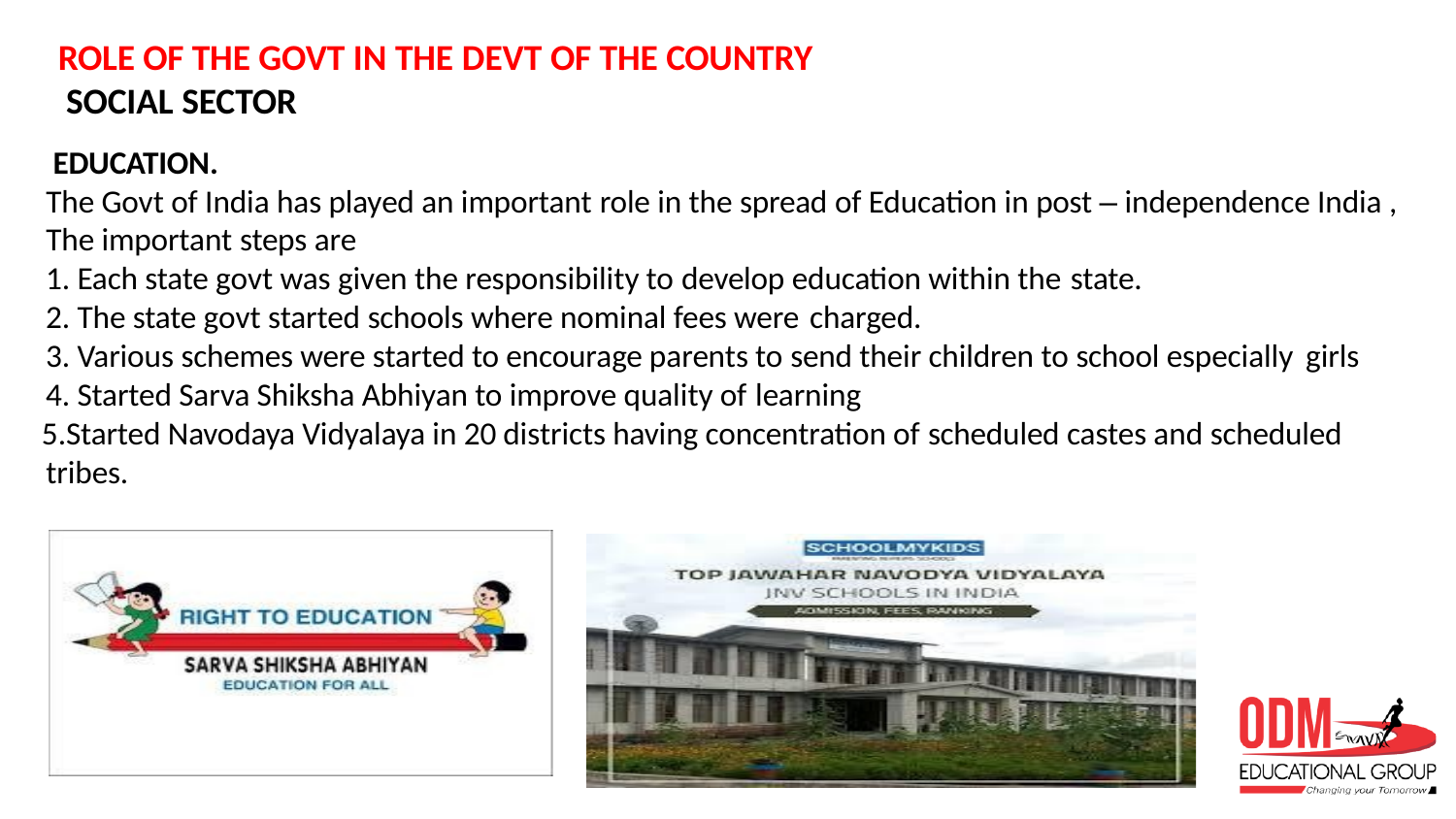

# ROLE OF THE GOVT IN THE DEVT OF THE COUNTRY  SOCIAL SECTOR
EDUCATION.
The Govt of India has played an important role in the spread of Education in post – independence India ,  The important steps are
Each state govt was given the responsibility to develop education within the state.
The state govt started schools where nominal fees were charged.
Various schemes were started to encourage parents to send their children to school especially girls
Started Sarva Shiksha Abhiyan to improve quality of learning
Started Navodaya Vidyalaya in 20 districts having concentration of scheduled castes and scheduled  tribes.